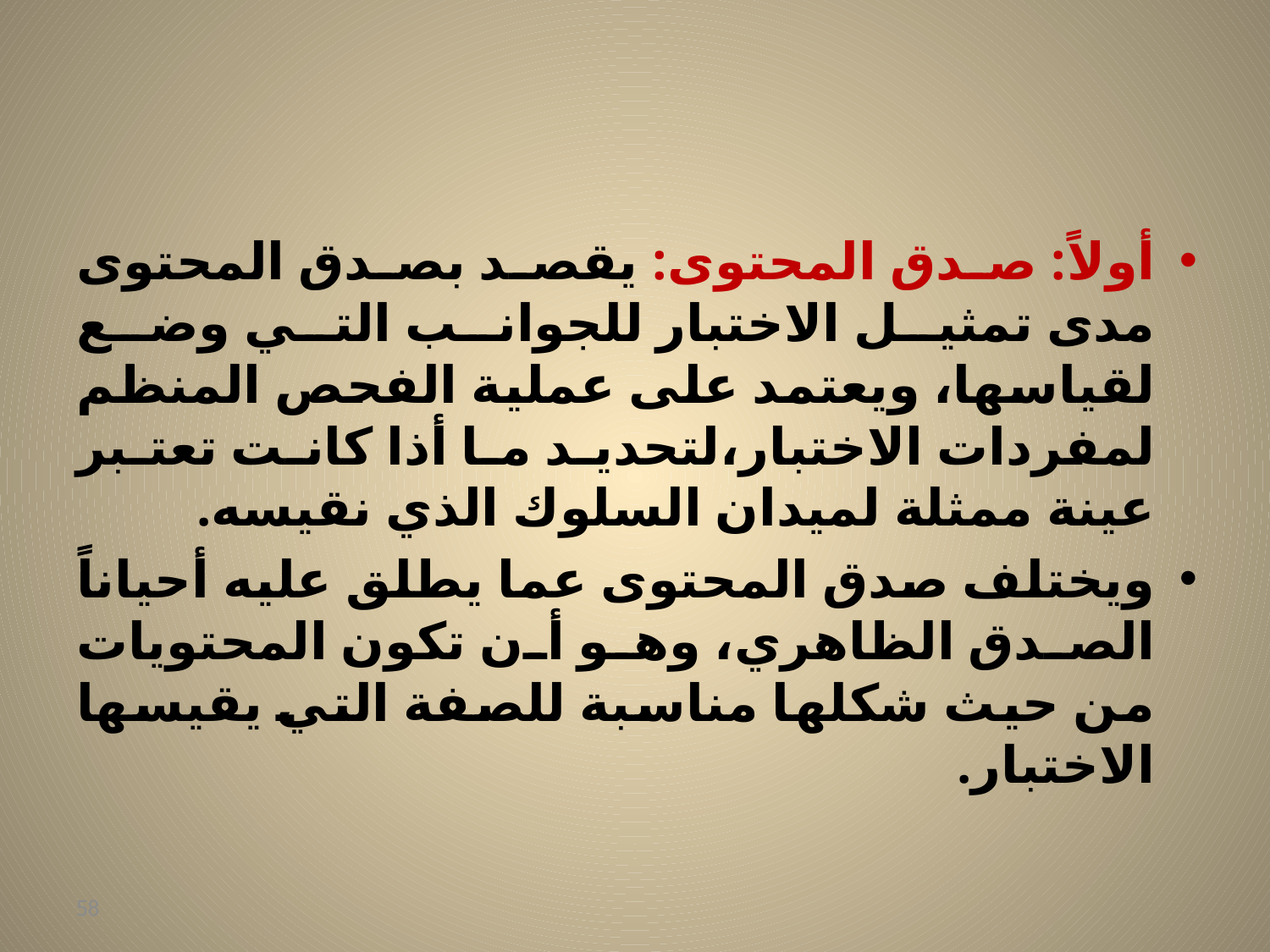

#
أولاً: صدق المحتوى: يقصد بصدق المحتوى مدى تمثيل الاختبار للجوانب التي وضع لقياسها، ويعتمد على عملية الفحص المنظم لمفردات الاختبار،لتحديد ما أذا كانت تعتبر عينة ممثلة لميدان السلوك الذي نقيسه.
ويختلف صدق المحتوى عما يطلق عليه أحياناً الصدق الظاهري، وهو أن تكون المحتويات من حيث شكلها مناسبة للصفة التي يقيسها الاختبار.

58